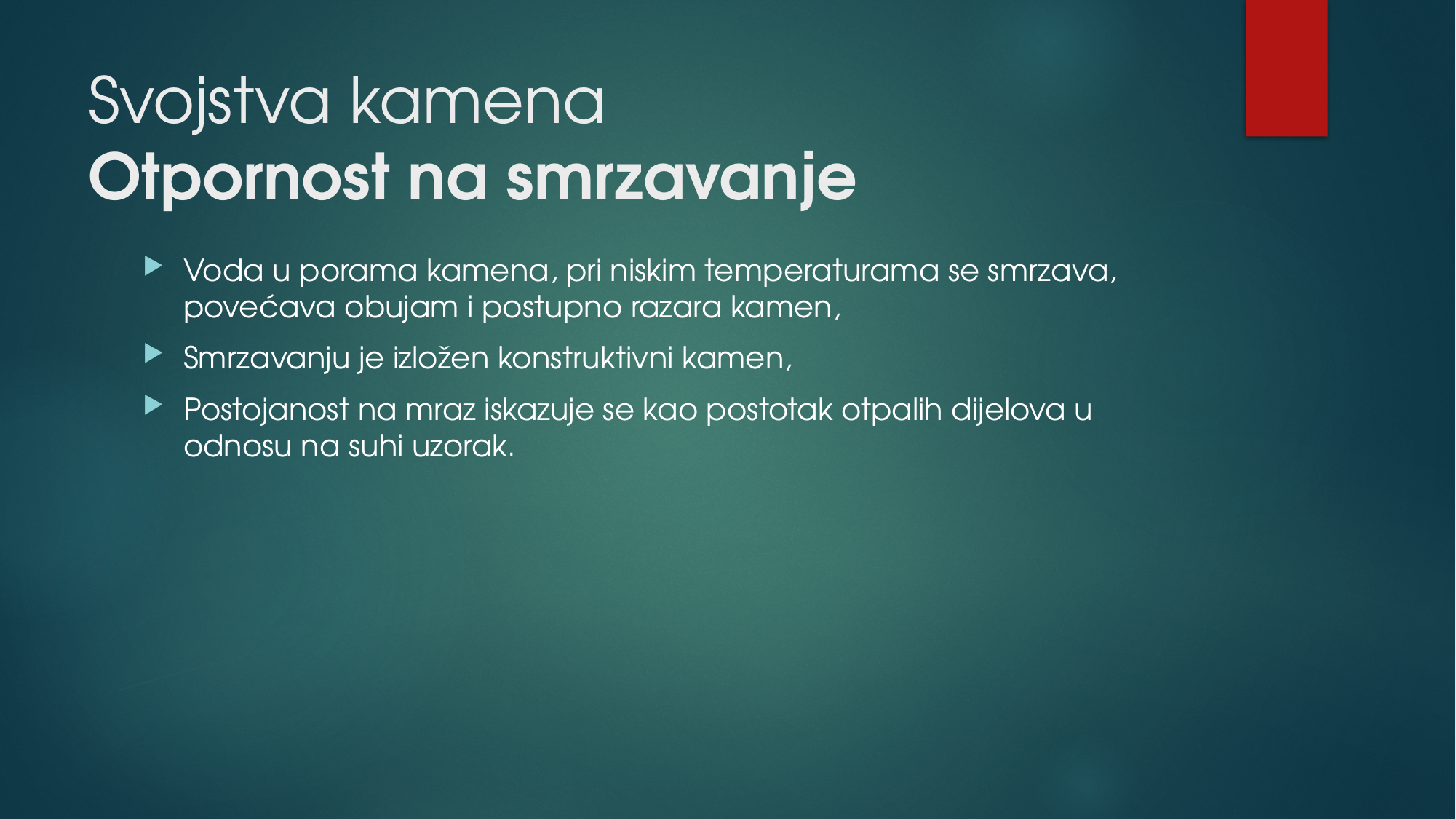

# Svojstva kamena Otpornost na smrzavanje
Voda u porama kamena, pri niskim temperaturama se smrzava, povećava obujam i postupno razara kamen,
Smrzavanju je izložen konstruktivni kamen,
Postojanost na mraz iskazuje se kao postotak otpalih dijelova u odnosu na suhi uzorak.